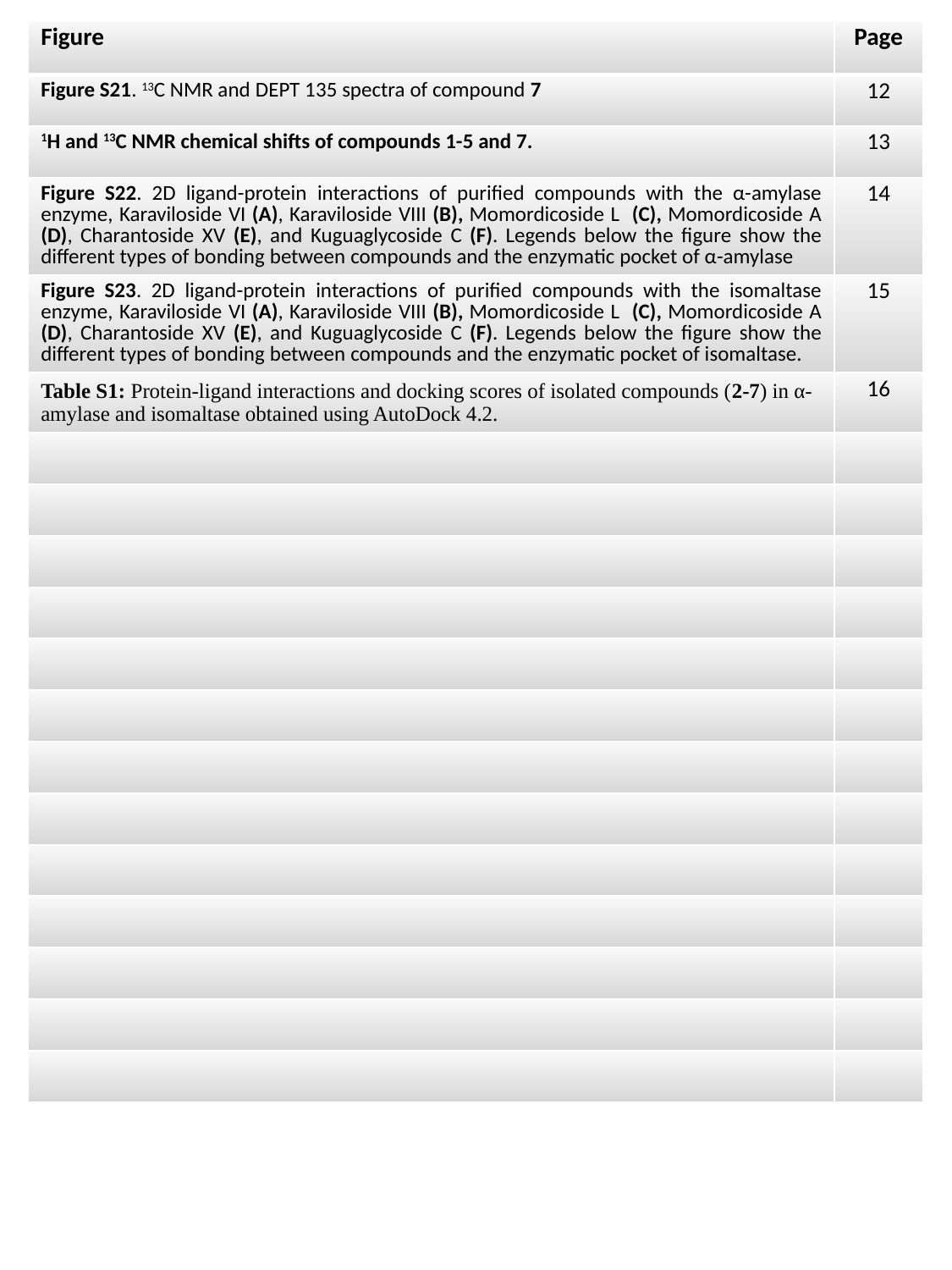

| Figure | Page |
| --- | --- |
| Figure S21. 13C NMR and DEPT 135 spectra of compound 7 | 12 |
| 1H and 13C NMR chemical shifts of compounds 1-5 and 7. | 13 |
| Figure S22. 2D ligand-protein interactions of purified compounds with the α-amylase enzyme, Karaviloside VI (A), Karaviloside VIII (B), Momordicoside L (C), Momordicoside A (D), Charantoside XV (E), and Kuguaglycoside C (F). Legends below the figure show the different types of bonding between compounds and the enzymatic pocket of α-amylase | 14 |
| Figure S23. 2D ligand-protein interactions of purified compounds with the isomaltase enzyme, Karaviloside VI (A), Karaviloside VIII (B), Momordicoside L (C), Momordicoside A (D), Charantoside XV (E), and Kuguaglycoside C (F). Legends below the figure show the different types of bonding between compounds and the enzymatic pocket of isomaltase. | 15 |
| Table S1: Protein-ligand interactions and docking scores of isolated compounds (2-7) in α-amylase and isomaltase obtained using AutoDock 4.2. | 16 |
|  |  |
|  |  |
|  |  |
|  |  |
|  |  |
|  |  |
|  |  |
|  |  |
|  |  |
|  |  |
|  |  |
|  |  |
|  |  |